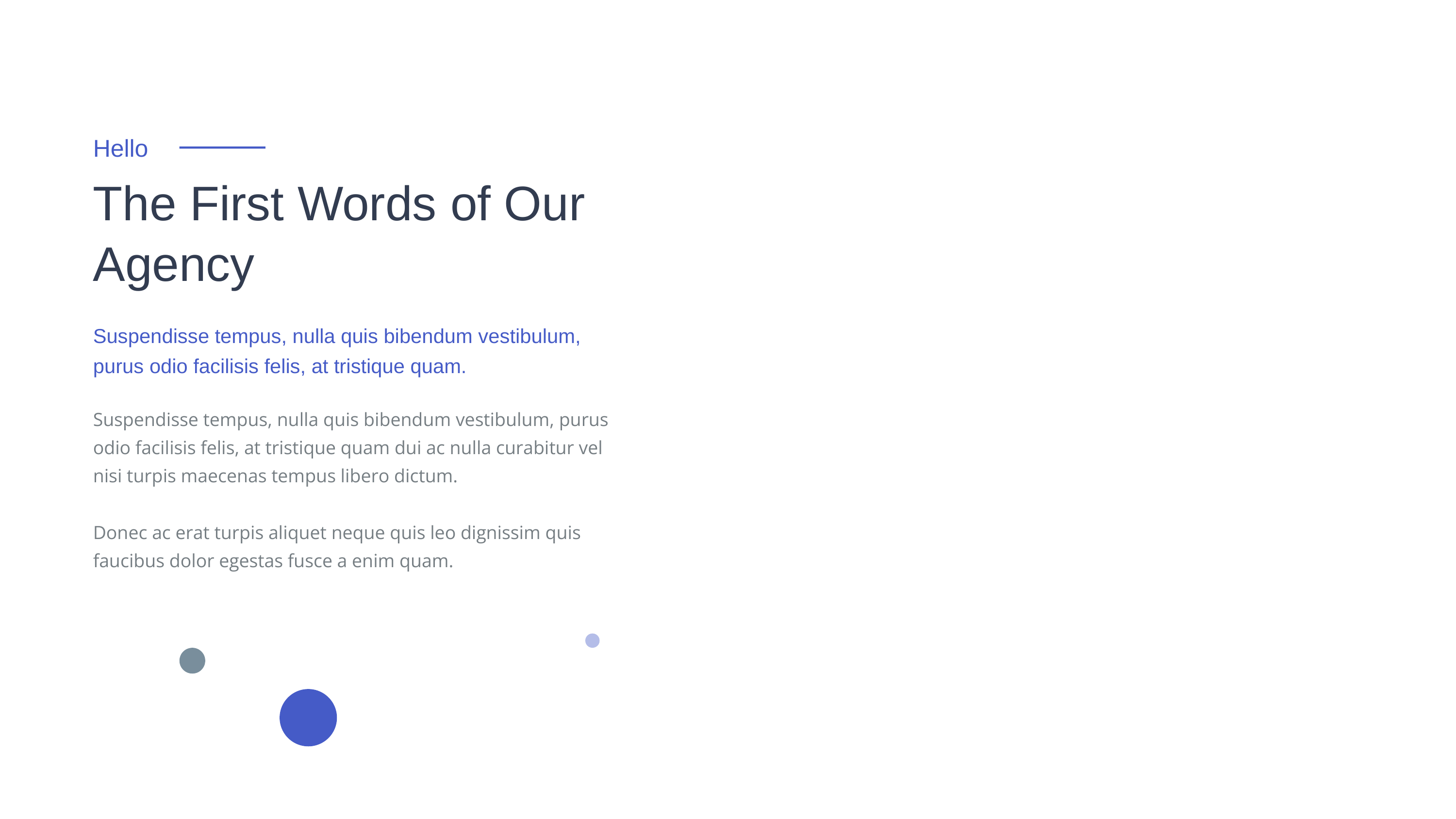

Hello

The First Words of Our Agency
Suspendisse tempus, nulla quis bibendum vestibulum, purus odio facilisis felis, at tristique quam.
Suspendisse tempus, nulla quis bibendum vestibulum, purus odio facilisis felis, at tristique quam dui ac nulla curabitur vel nisi turpis maecenas tempus libero dictum.

Donec ac erat turpis aliquet neque quis leo dignissim quis faucibus dolor egestas fusce a enim quam.